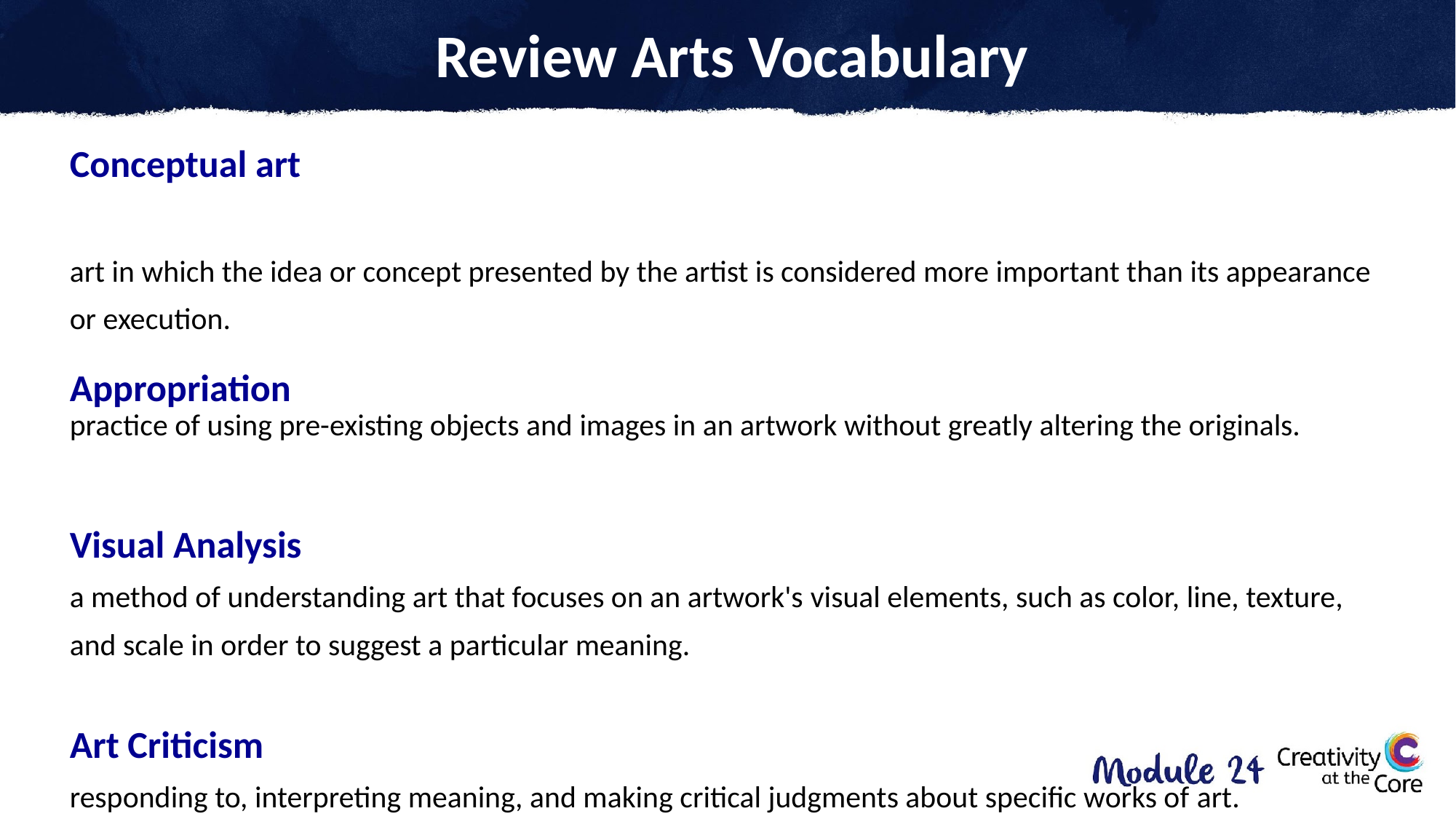

# Review Arts Vocabulary
Conceptual art
art in which the idea or concept presented by the artist is considered more important than its appearance
or execution.

Appropriation
practice of using pre-existing objects and images in an artwork without greatly altering the originals.

Visual Analysis
a method of understanding art that focuses on an artwork's visual elements, such as color, line, texture,
and scale in order to suggest a particular meaning.

Art Criticism
responding to, interpreting meaning, and making critical judgments about specific works of art.